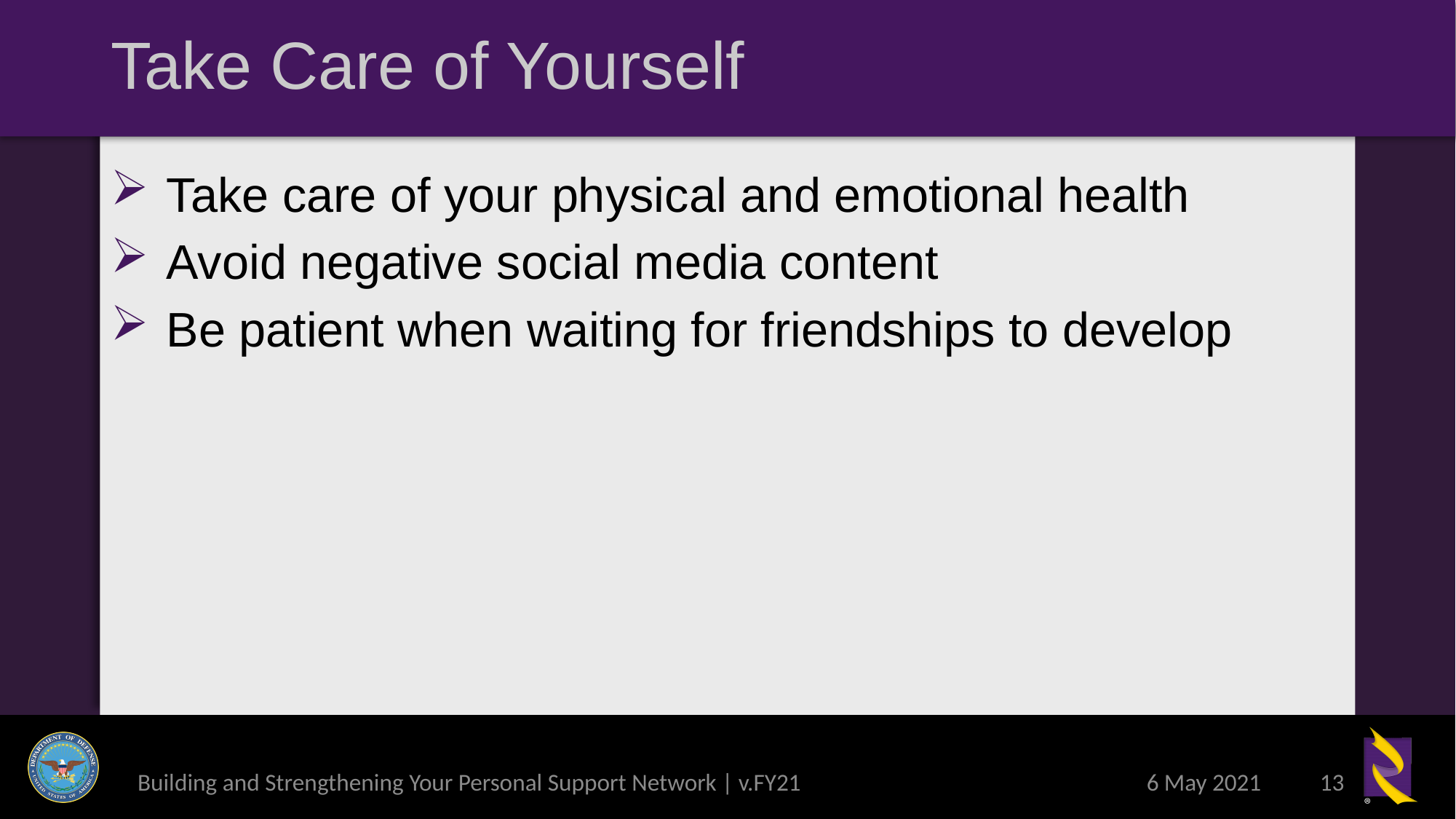

# Take Care of Yourself
Take care of your physical and emotional health
Avoid negative social media content
Be patient when waiting for friendships to develop
Building and Strengthening Your Personal Support Network | v.FY21
6 May 2021
13